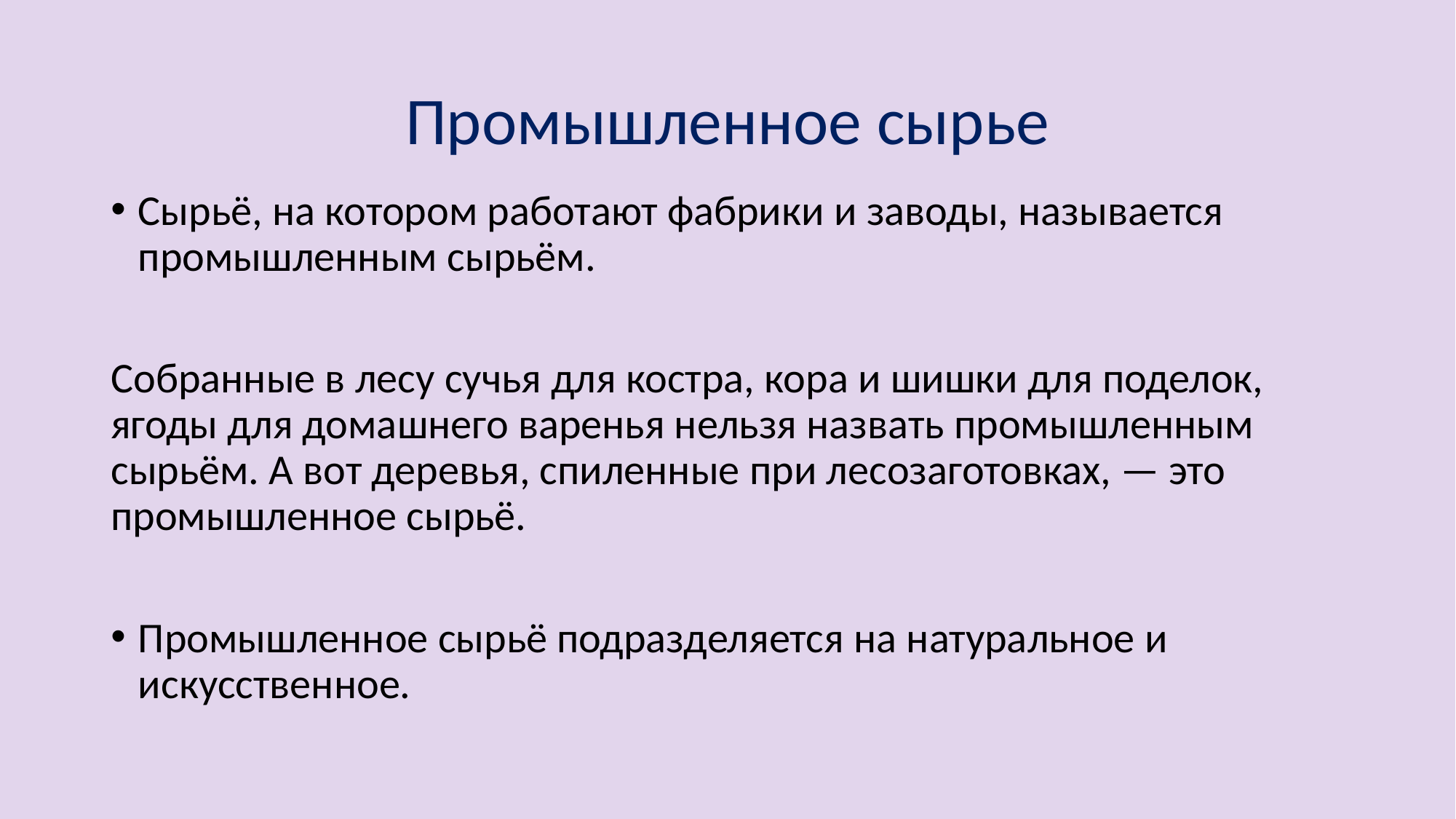

# Промышленное сырье
Сырьё, на котором работают фабрики и заводы, называется промышленным сырьём.

Собранные в лесу сучья для костра, кора и шишки для поделок, ягоды для домашнего варенья нельзя назвать промышленным сырьём. А вот деревья, спиленные при лесозаготовках, — это промышленное сырьё.

Промышленное сырьё подразделяется на натуральное и искусственное.